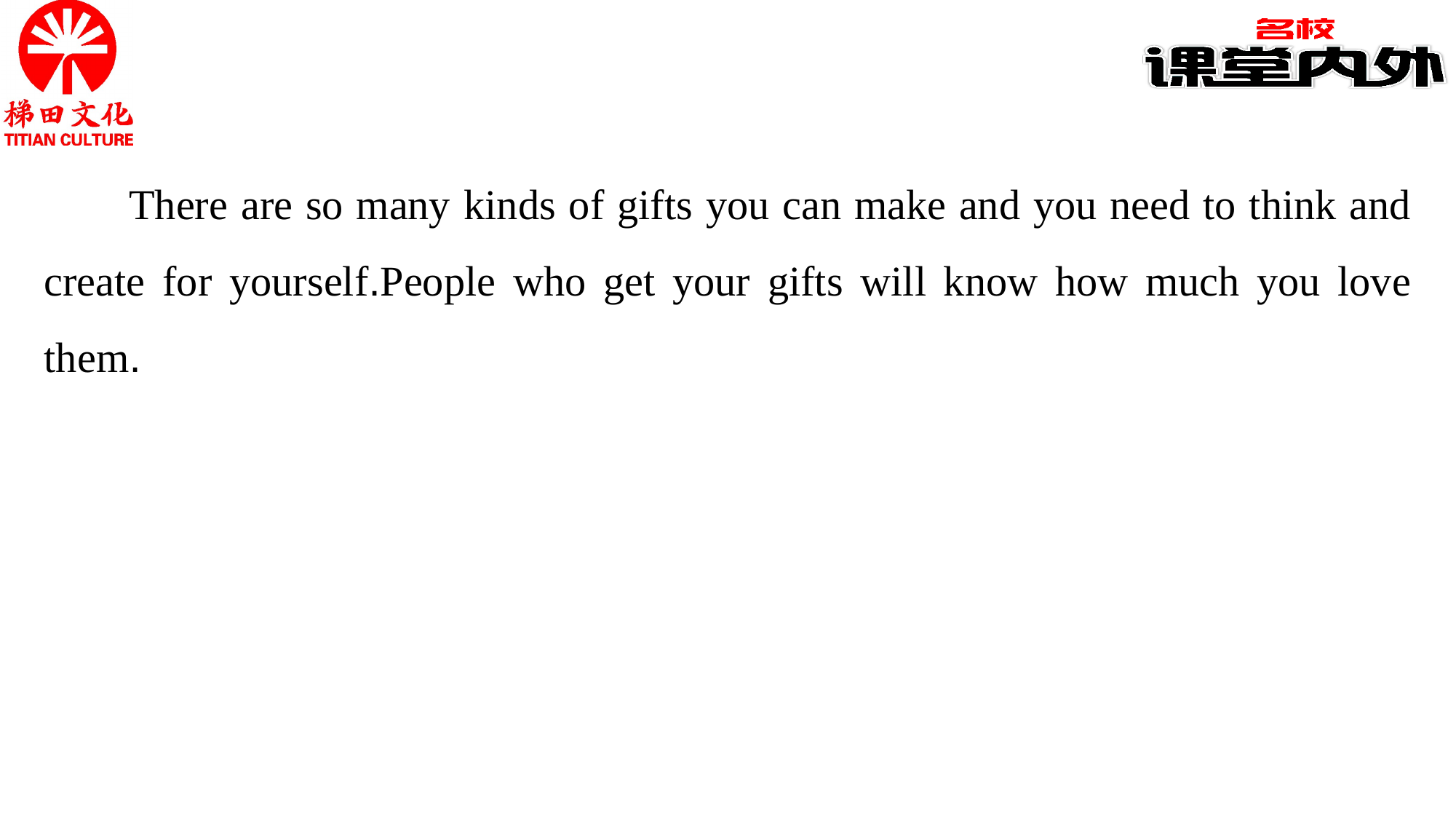

There are so many kinds of gifts you can make and you need to think and create for yourself.People who get your gifts will know how much you love them.